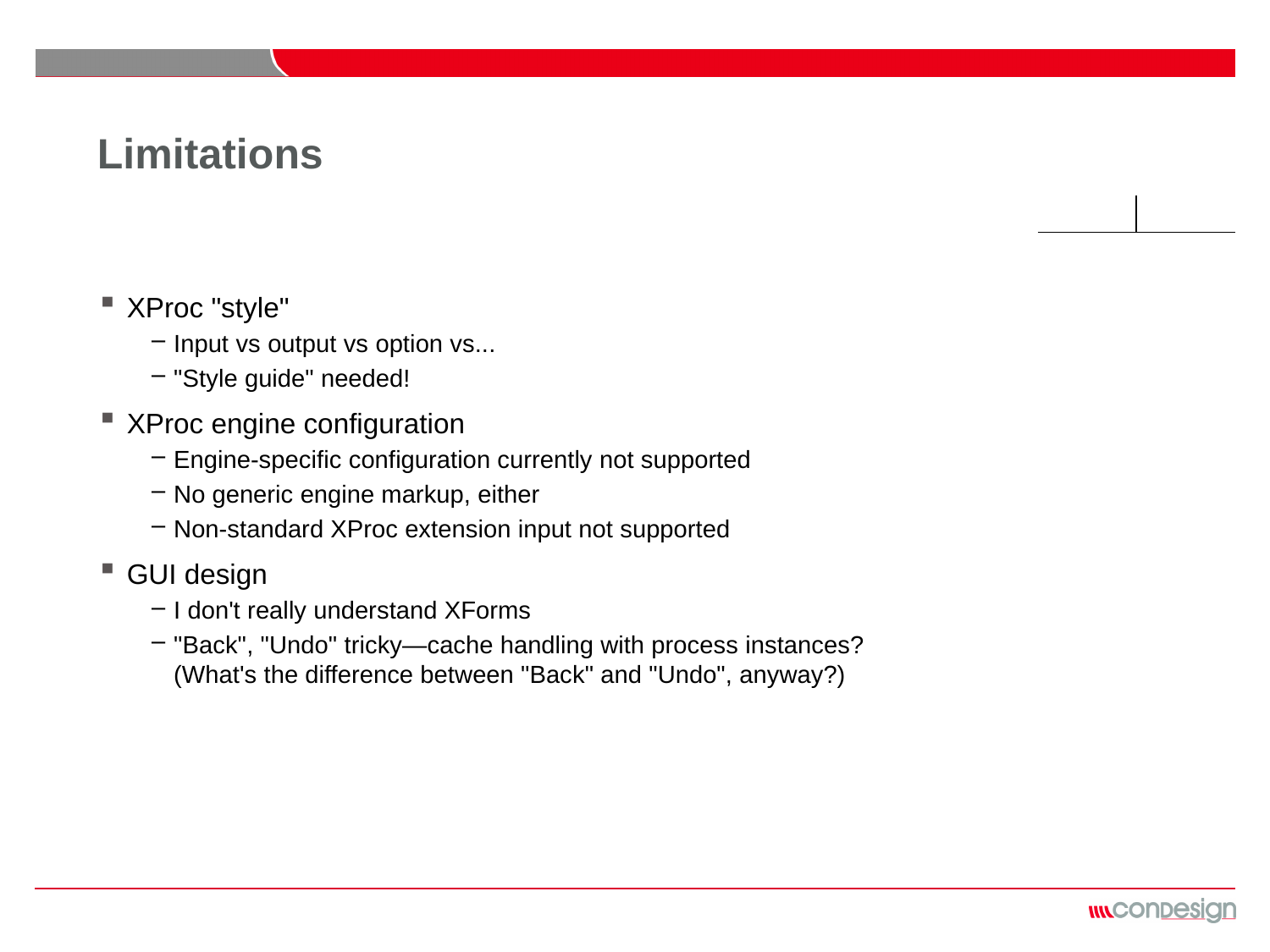

# Limitations
XProc "style"
Input vs output vs option vs...
"Style guide" needed!
XProc engine configuration
Engine-specific configuration currently not supported
No generic engine markup, either
Non-standard XProc extension input not supported
GUI design
I don't really understand XForms
"Back", "Undo" tricky—cache handling with process instances?
(What's the difference between "Back" and "Undo", anyway?)